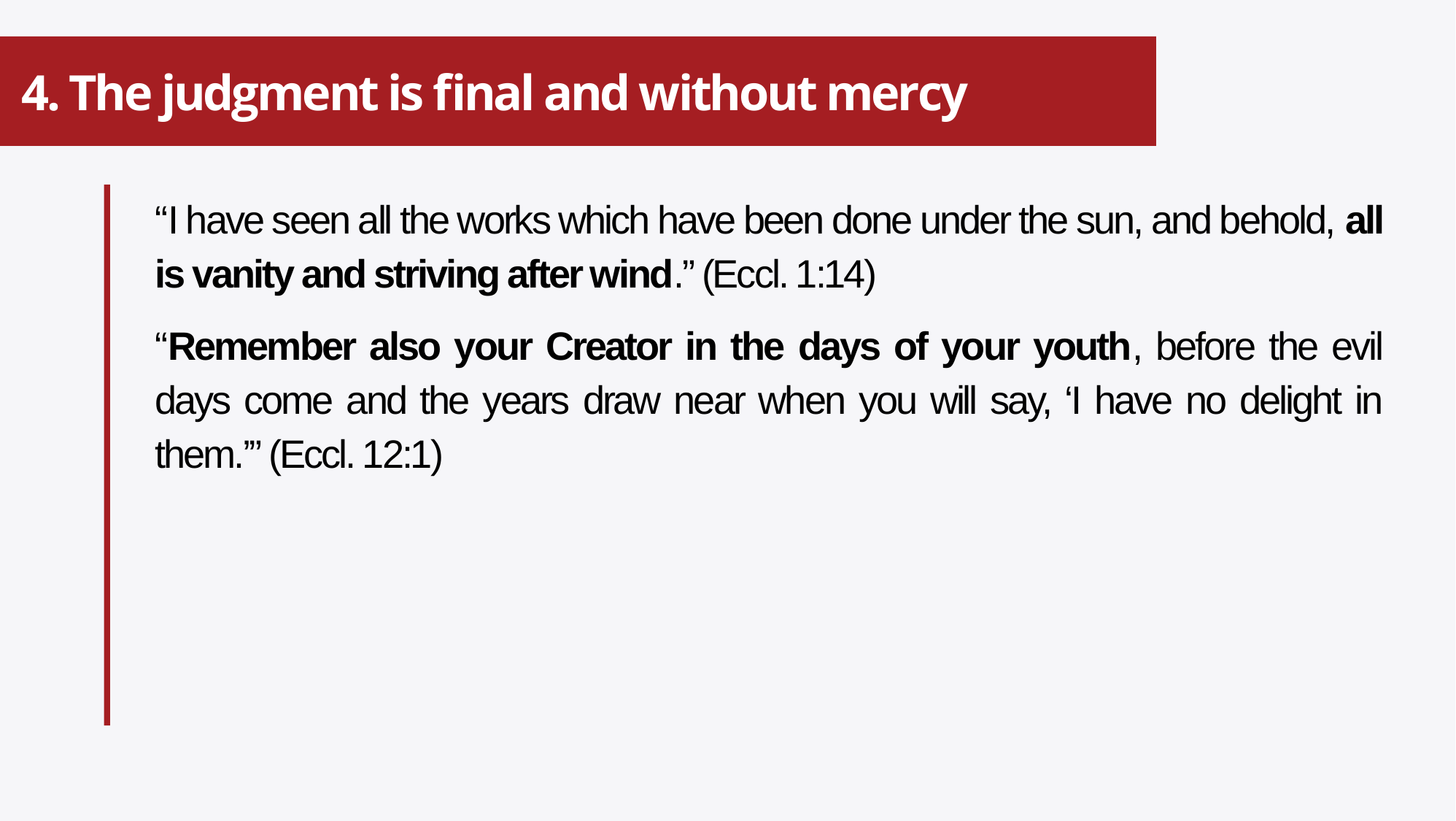

# 4. The judgment is final and without mercy
“I have seen all the works which have been done under the sun, and behold, all is vanity and striving after wind.” (Eccl. 1:14)
“Remember also your Creator in the days of your youth, before the evil days come and the years draw near when you will say, ‘I have no delight in them.’” (Eccl. 12:1)